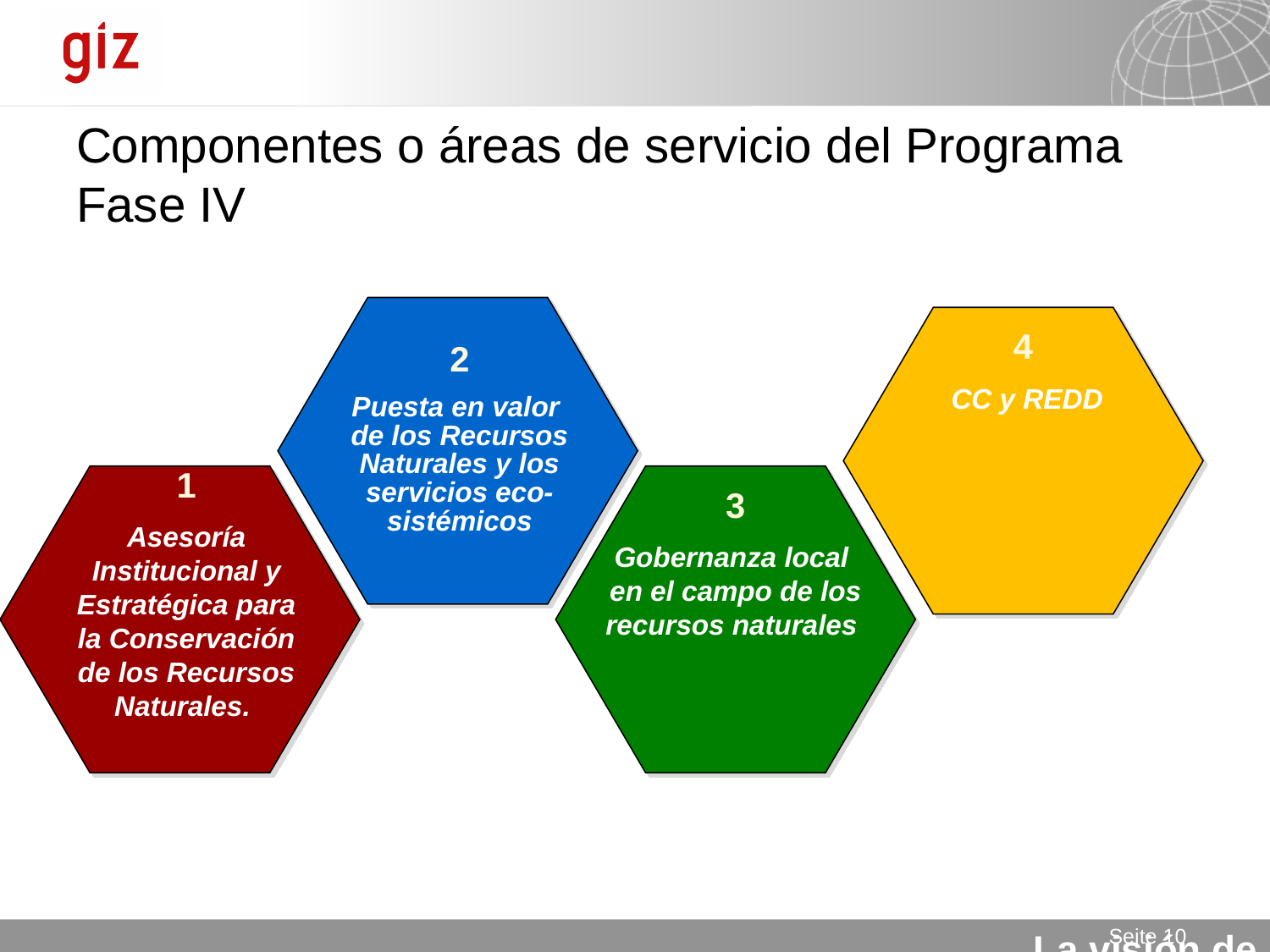

# Componentes o áreas de servicio del Programa Fase IV

2
Puesta en valor  de los Recursos Naturales y los servicios eco-sistémicos

4
 CC y REDD

1
Asesoría Institucional y Estratégica para la Conservación de los Recursos Naturales.

3
Gobernanza local
en el campo de los recursos naturales

La visión de GESOREN